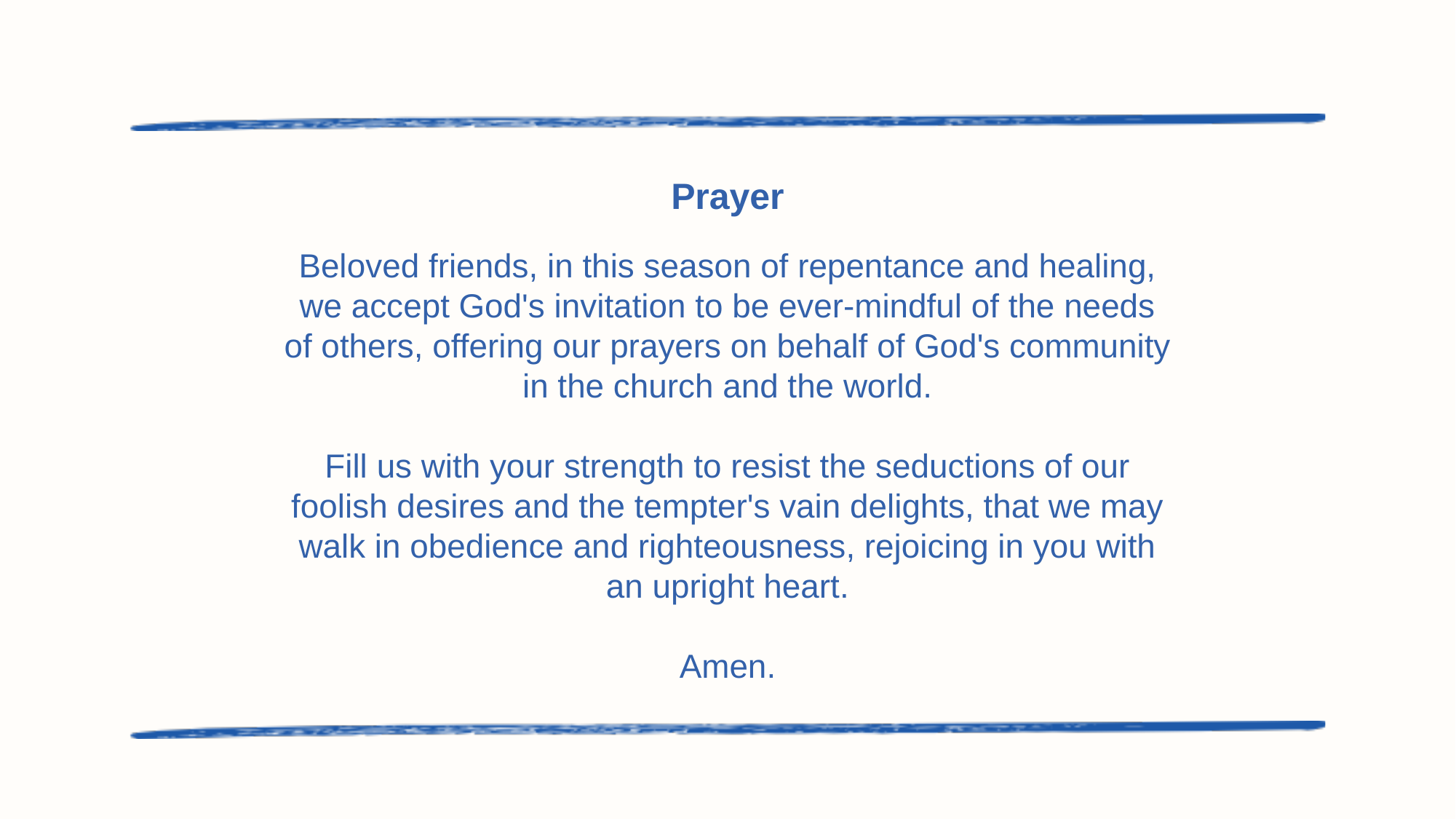

Prayer
Beloved friends, in this season of repentance and healing, we accept God's invitation to be ever-mindful of the needs of others, offering our prayers on behalf of God's community in the church and the world.
Fill us with your strength to resist the seductions of our foolish desires and the tempter's vain delights, that we may walk in obedience and righteousness, rejoicing in you with an upright heart.
Amen.